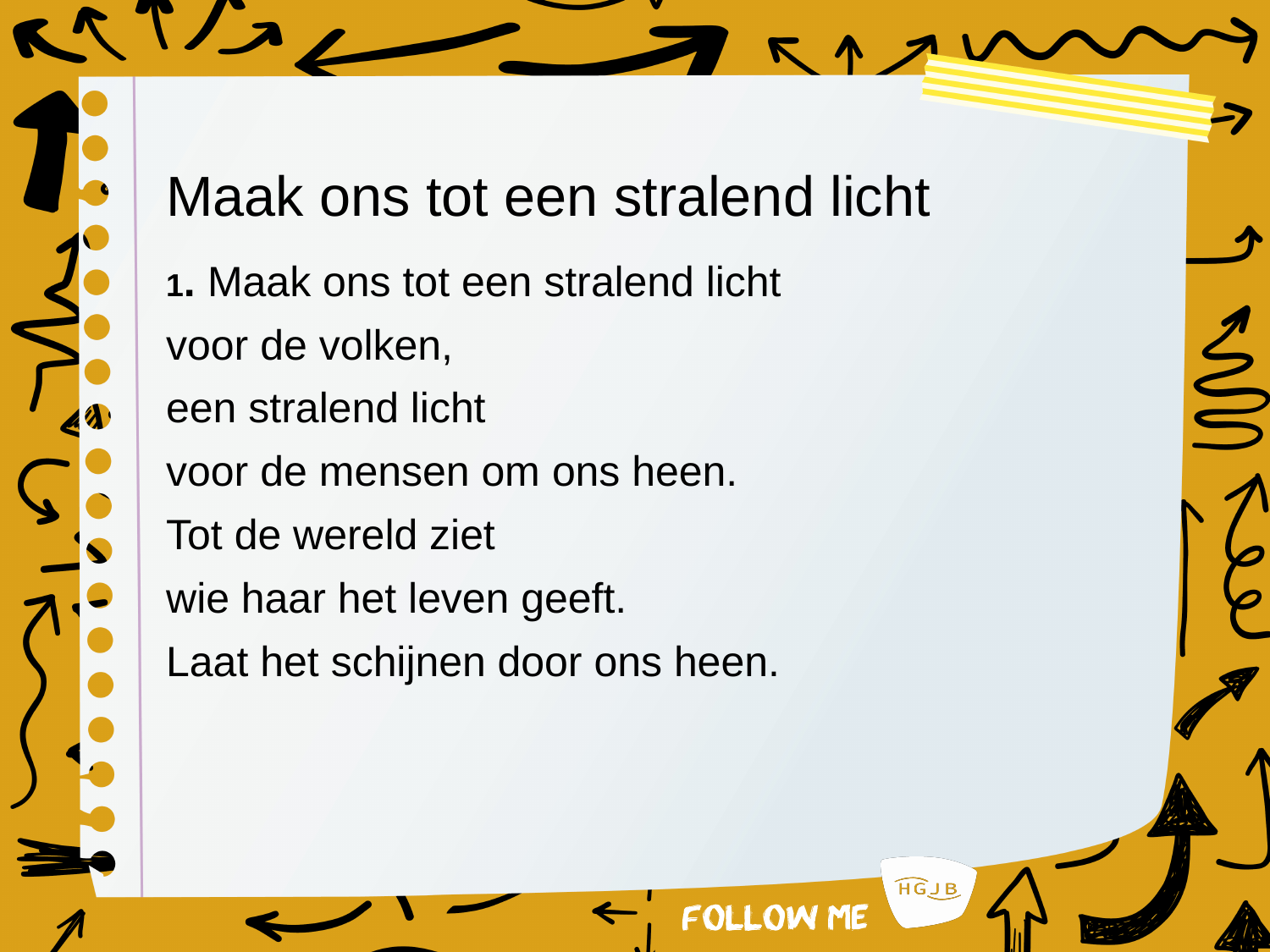

# Maak ons tot een stralend licht
1. Maak ons tot een stralend licht
voor de volken,
een stralend licht
voor de mensen om ons heen.
Tot de wereld ziet
wie haar het leven geeft.
Laat het schijnen door ons heen.